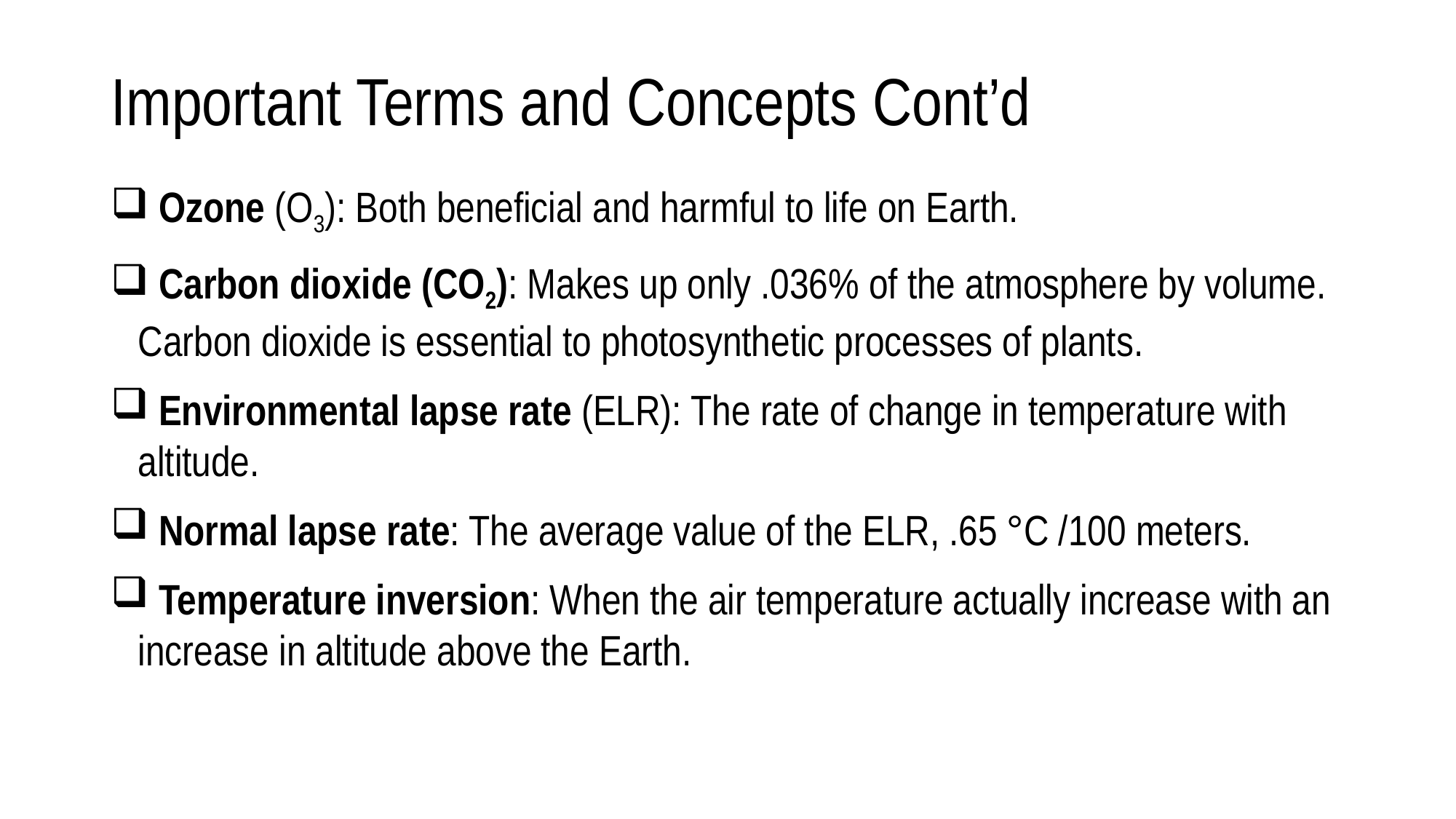

# Important Terms and Concepts Cont’d
 Ozone (O3): Both beneficial and harmful to life on Earth.
 Carbon dioxide (CO2): Makes up only .036% of the atmosphere by volume. Carbon dioxide is essential to photosynthetic processes of plants.
 Environmental lapse rate (ELR): The rate of change in temperature with altitude.
 Normal lapse rate: The average value of the ELR, .65 °C /100 meters.
 Temperature inversion: When the air temperature actually increase with an increase in altitude above the Earth.